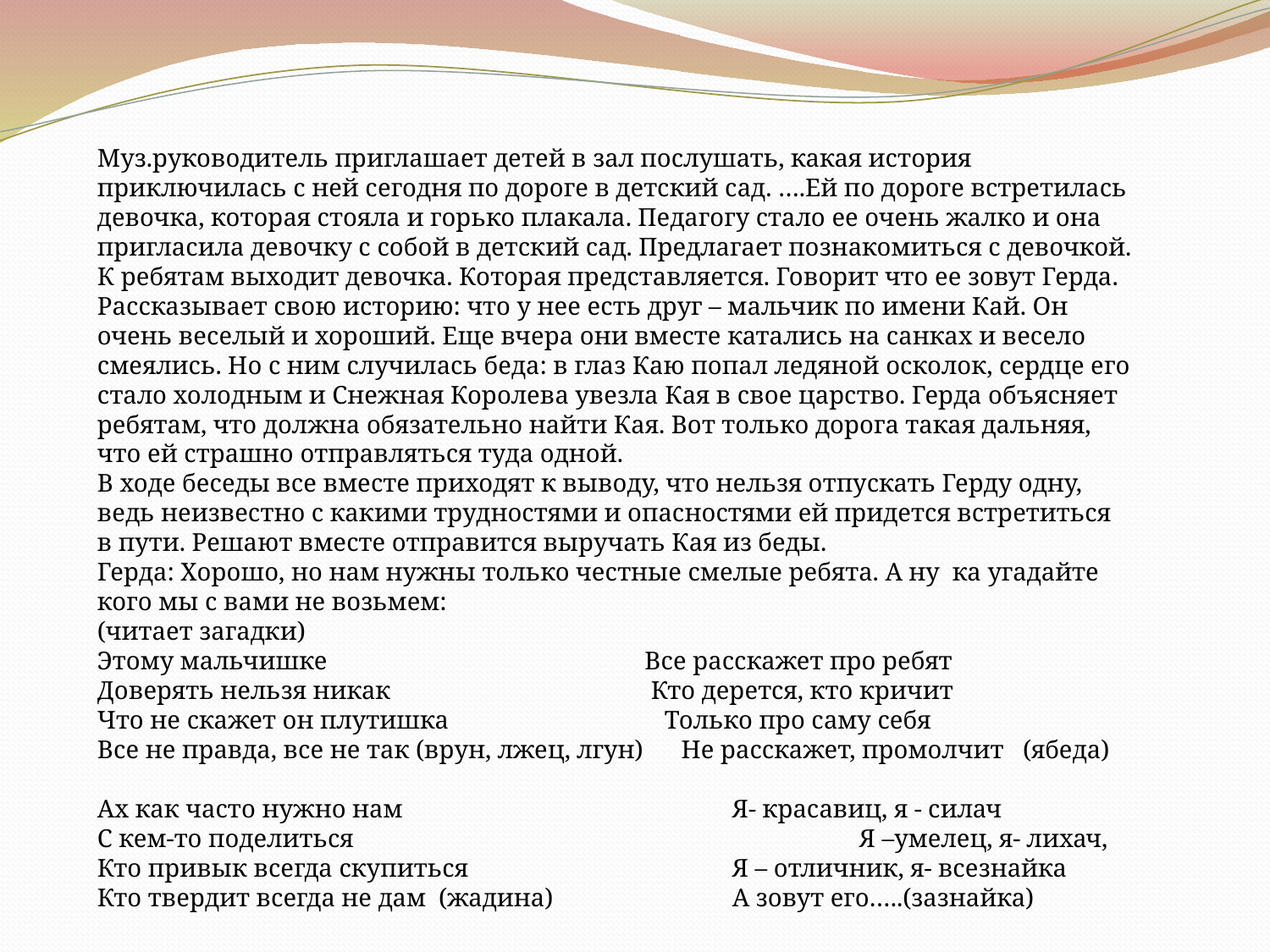

Муз.руководитель приглашает детей в зал послушать, какая история приключилась с ней сегодня по дороге в детский сад. ….Ей по дороге встретилась девочка, которая стояла и горько плакала. Педагогу стало ее очень жалко и она пригласила девочку с собой в детский сад. Предлагает познакомиться с девочкой.
К ребятам выходит девочка. Которая представляется. Говорит что ее зовут Герда. Рассказывает свою историю: что у нее есть друг – мальчик по имени Кай. Он очень веселый и хороший. Еще вчера они вместе катались на санках и весело смеялись. Но с ним случилась беда: в глаз Каю попал ледяной осколок, сердце его стало холодным и Снежная Королева увезла Кая в свое царство. Герда объясняет ребятам, что должна обязательно найти Кая. Вот только дорога такая дальняя, что ей страшно отправляться туда одной.
В ходе беседы все вместе приходят к выводу, что нельзя отпускать Герду одну, ведь неизвестно с какими трудностями и опасностями ей придется встретиться в пути. Решают вместе отправится выручать Кая из беды.
Герда: Хорошо, но нам нужны только честные смелые ребята. А ну  ка угадайте кого мы с вами не возьмем:
(читает загадки)
Этому мальчишке                                                  Все расскажет про ребят
Доверять нельзя никак                                         Кто дерется, кто кричит
Что не скажет он плутишка                                  Только про саму себя
Все не правда, все не так (врун, лжец, лгун)      Не расскажет, промолчит   (ябеда)

Ах как часто нужно нам			Я- красавиц, я - силач
С кем-то поделиться				Я –умелец, я- лихач,
Кто привык всегда скупиться			Я – отличник, я- всезнайка
Кто твердит всегда не дам  (жадина)		А зовут его…..(зазнайка)